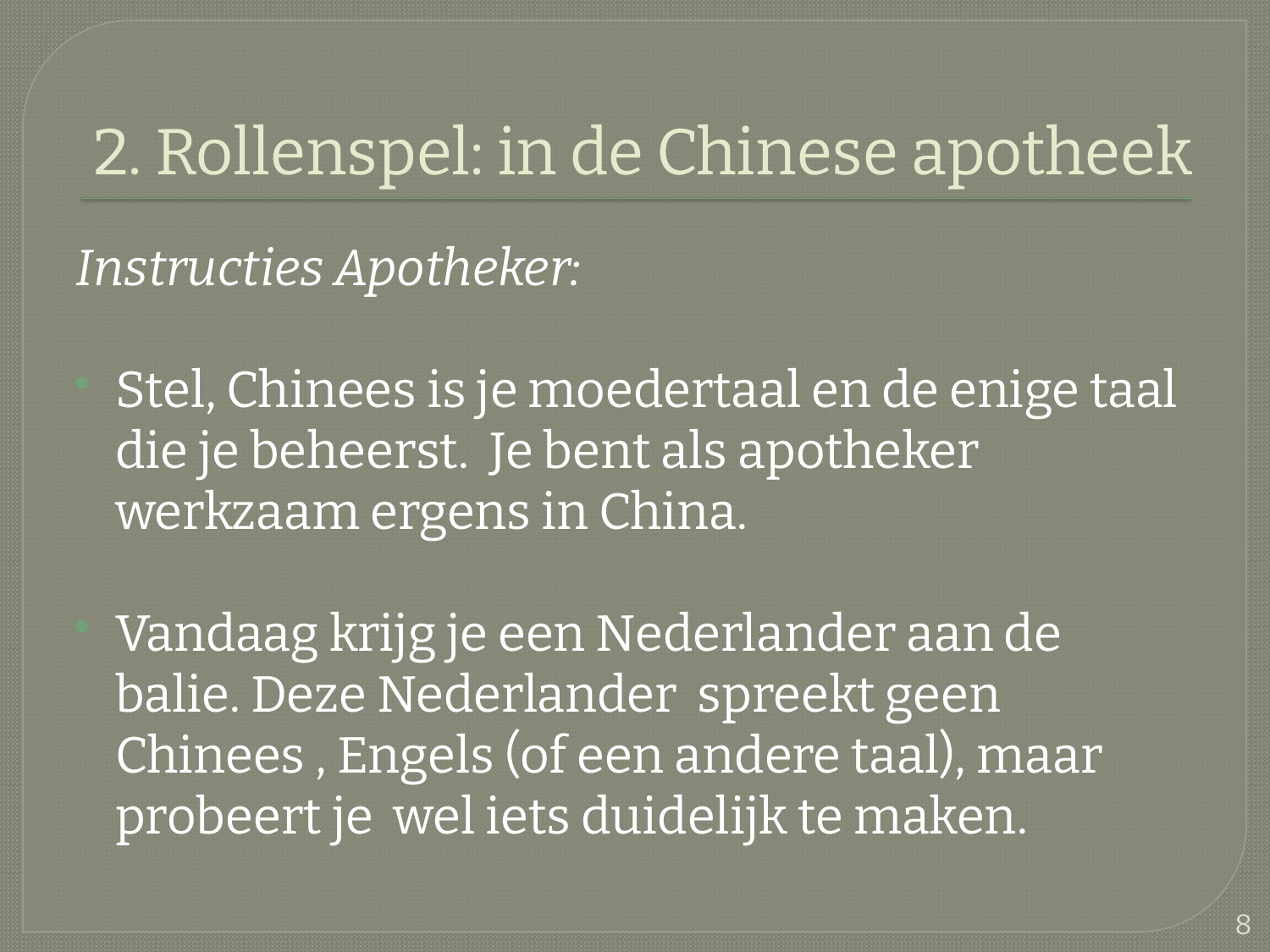

# 2. Rollenspel: in de Chinese apotheek
Instructies Apotheker:

Stel, Chinees is je moedertaal en de enige taal die je beheerst.  Je bent als apotheker werkzaam ergens in China.

Vandaag krijg je een Nederlander aan de balie. Deze Nederlander  spreekt geen Chinees , Engels (of een andere taal), maar probeert je  wel iets duidelijk te maken.
8